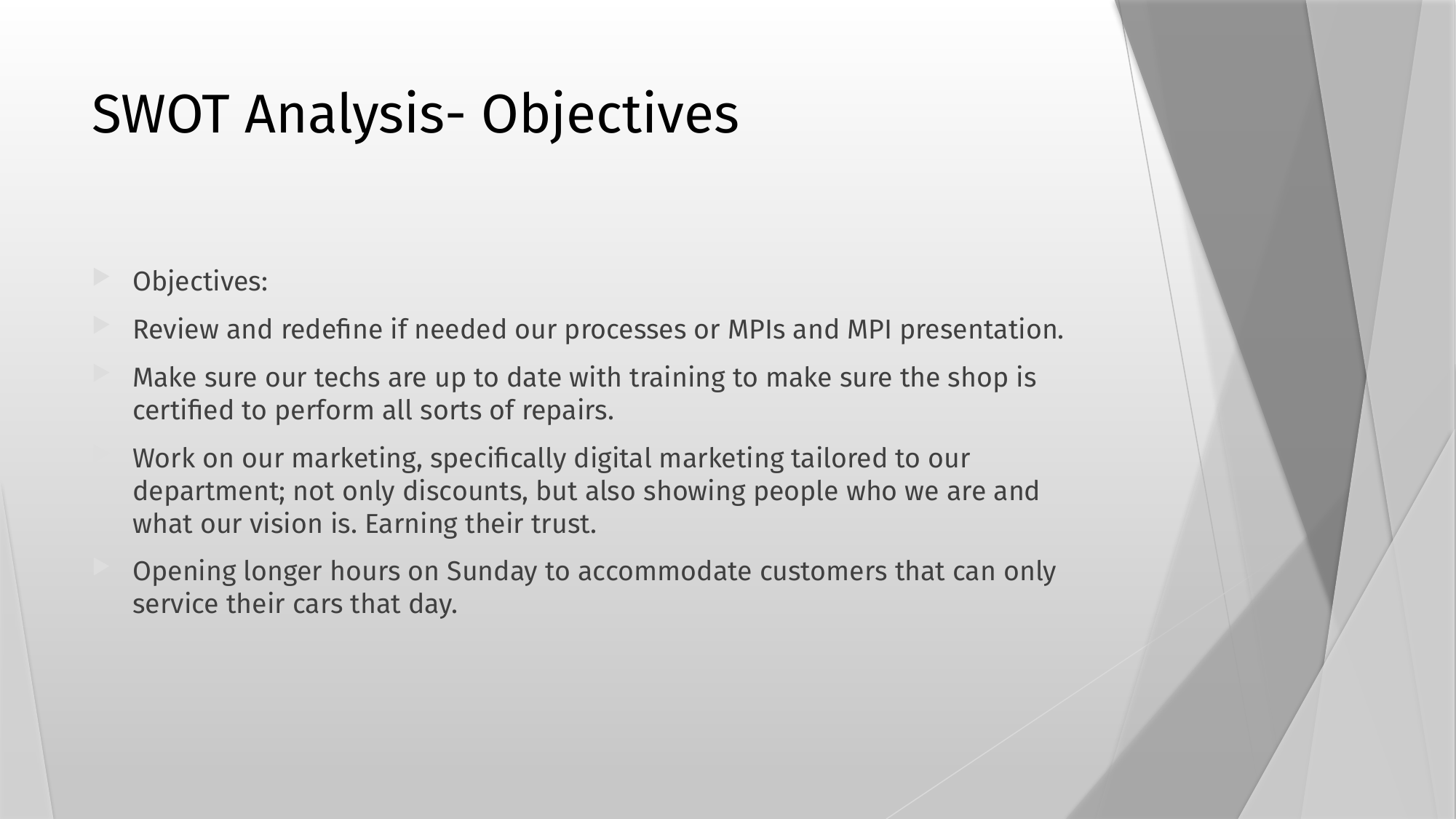

# SWOT Analysis- Objectives
Objectives:
Review and redefine if needed our processes or MPIs and MPI presentation.
Make sure our techs are up to date with training to make sure the shop is certified to perform all sorts of repairs.
Work on our marketing, specifically digital marketing tailored to our department; not only discounts, but also showing people who we are and what our vision is. Earning their trust.
Opening longer hours on Sunday to accommodate customers that can only service their cars that day.